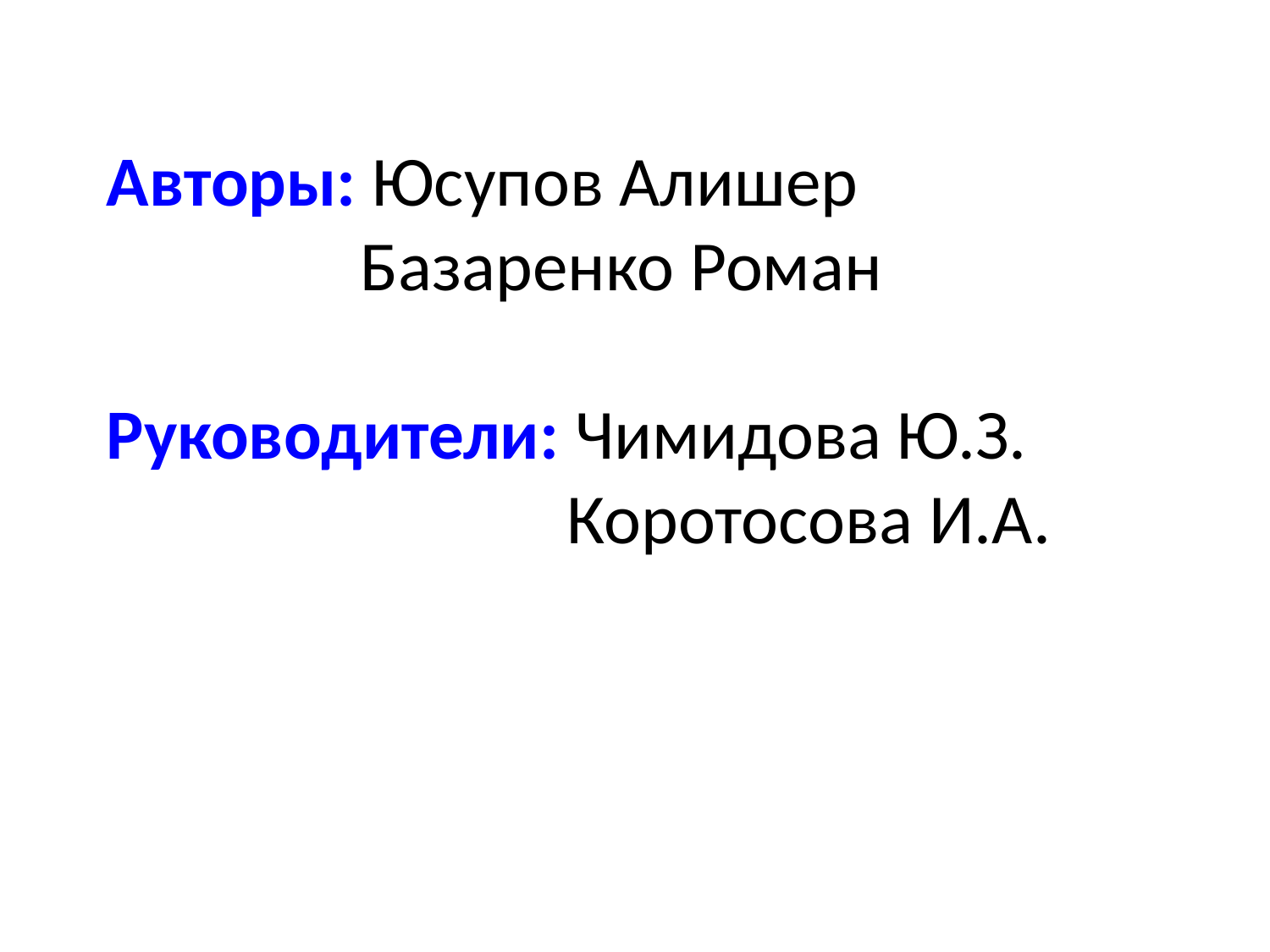

Авторы: Юсупов Алишер
                Базаренко Роман

Руководители: Чимидова Ю.З.
                             Коротосова И.А.